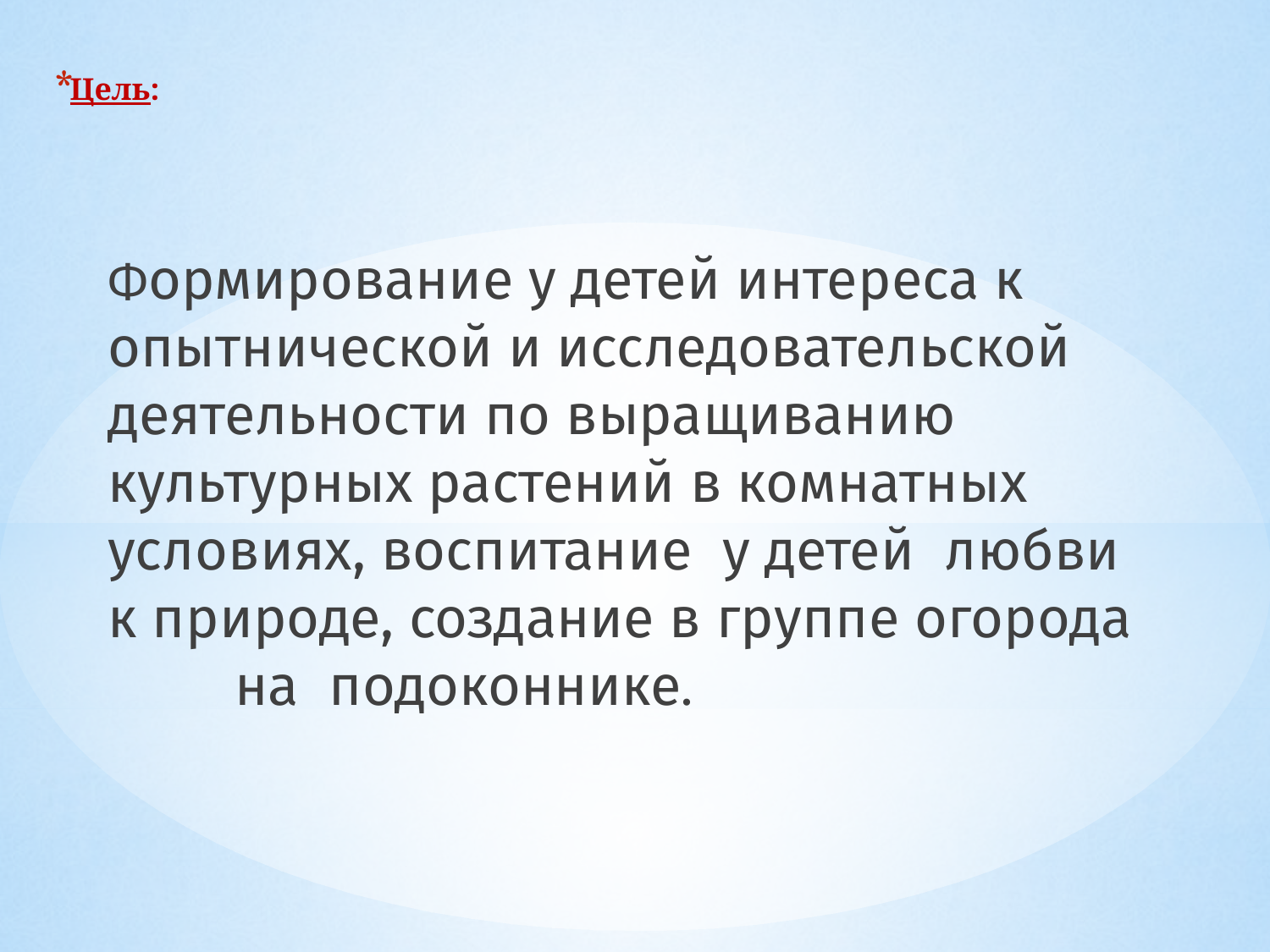

# Цель:
	Формирование у детей интереса к         опытнической и исследовательской деятельности по выращиванию культурных растений в комнатных условиях, воспитание  у детей  любви   к природе, создание в группе огорода 	на  подоконнике.